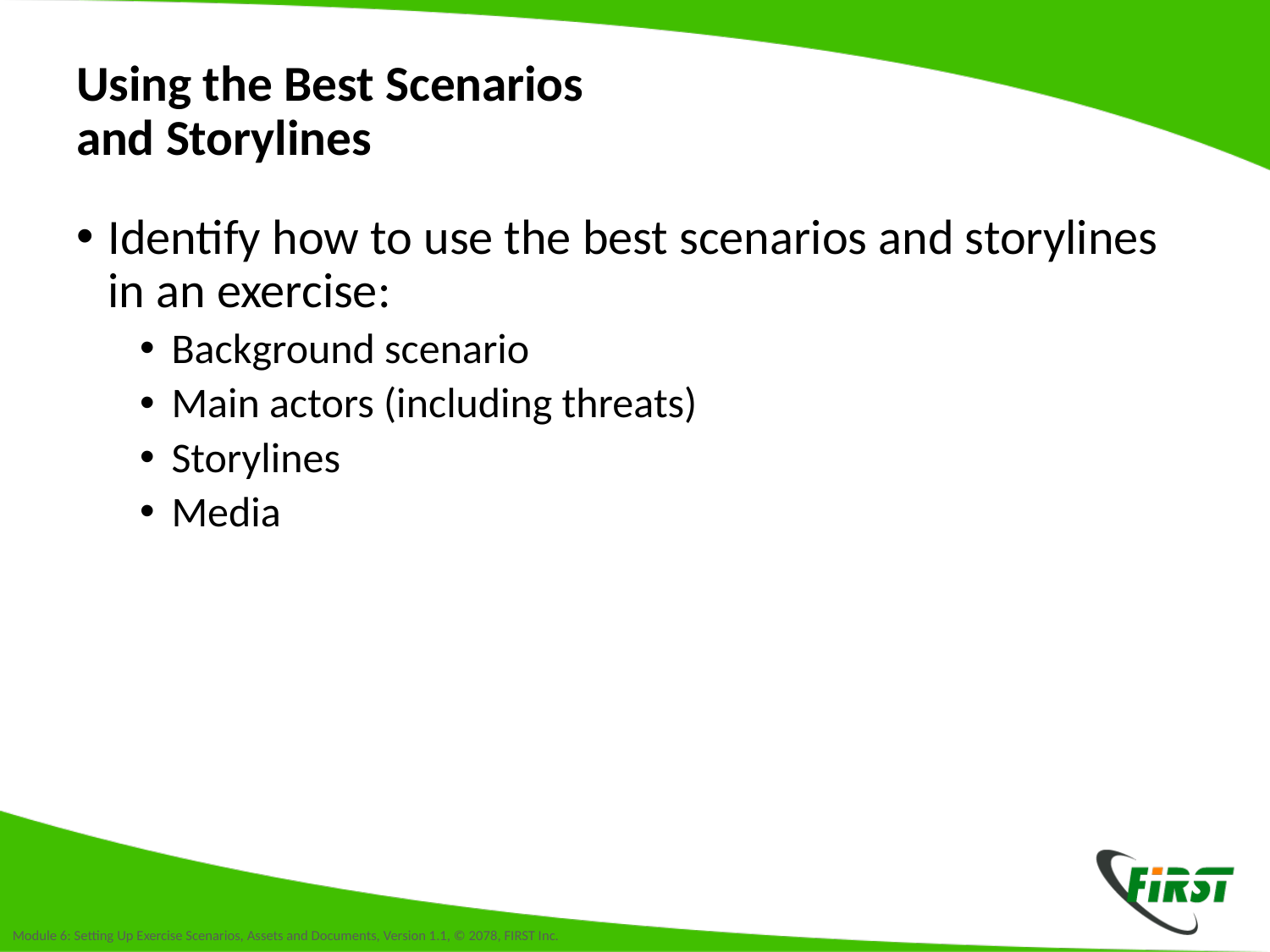

# Using the Best Scenarios and Storylines
Identify how to use the best scenarios and storylines in an exercise:
Background scenario
Main actors (including threats)
Storylines
Media